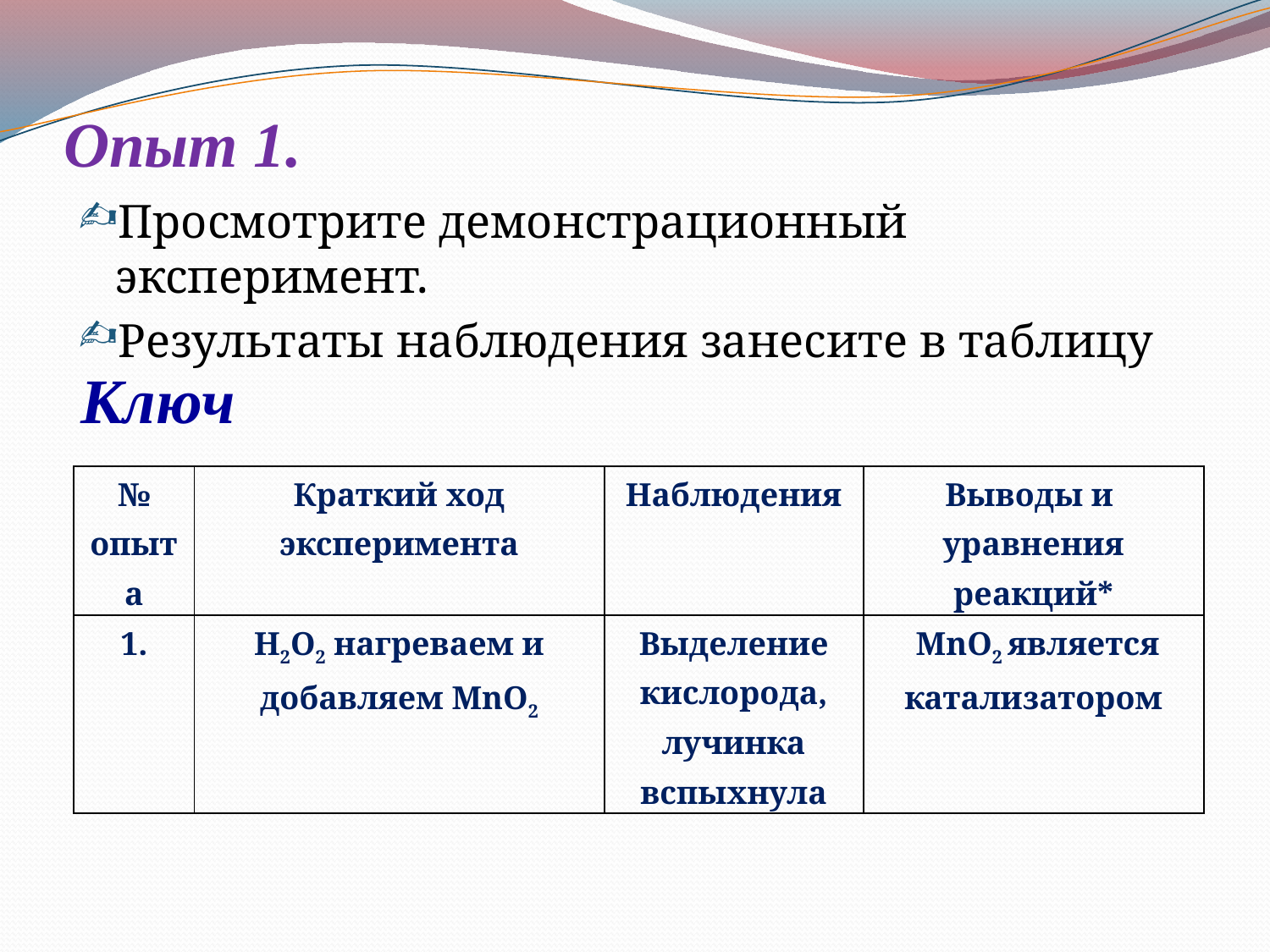

# Опыт 1.
Просмотрите демонстрационный эксперимент.
Результаты наблюдения занесите в таблицу

Ключ
| № опыта | Краткий ход эксперимента | Наблюдения | Выводы и уравнения реакций\* |
| --- | --- | --- | --- |
| 1. | H2O2 нагреваем и добавляем MnO2 | Выделение кислорода, лучинка вспыхнула | MnO2 является катализатором |